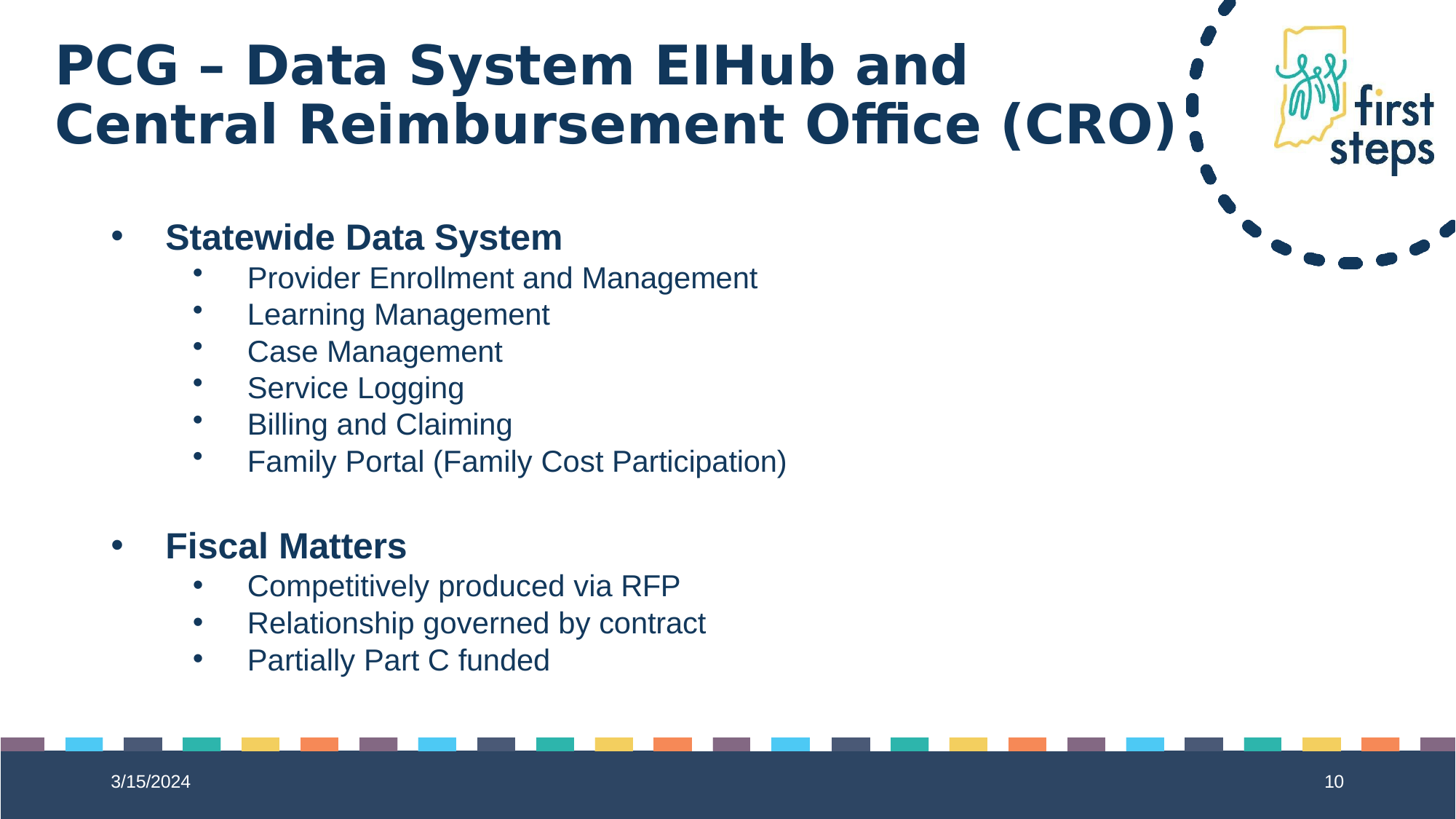

# PCG – Data System EIHub and Central Reimbursement Office (CRO)
Statewide Data System
Provider Enrollment and Management
Learning Management
Case Management
Service Logging
Billing and Claiming
Family Portal (Family Cost Participation)

Fiscal Matters
Competitively produced via RFP
Relationship governed by contract
Partially Part C funded
3/15/2024
10